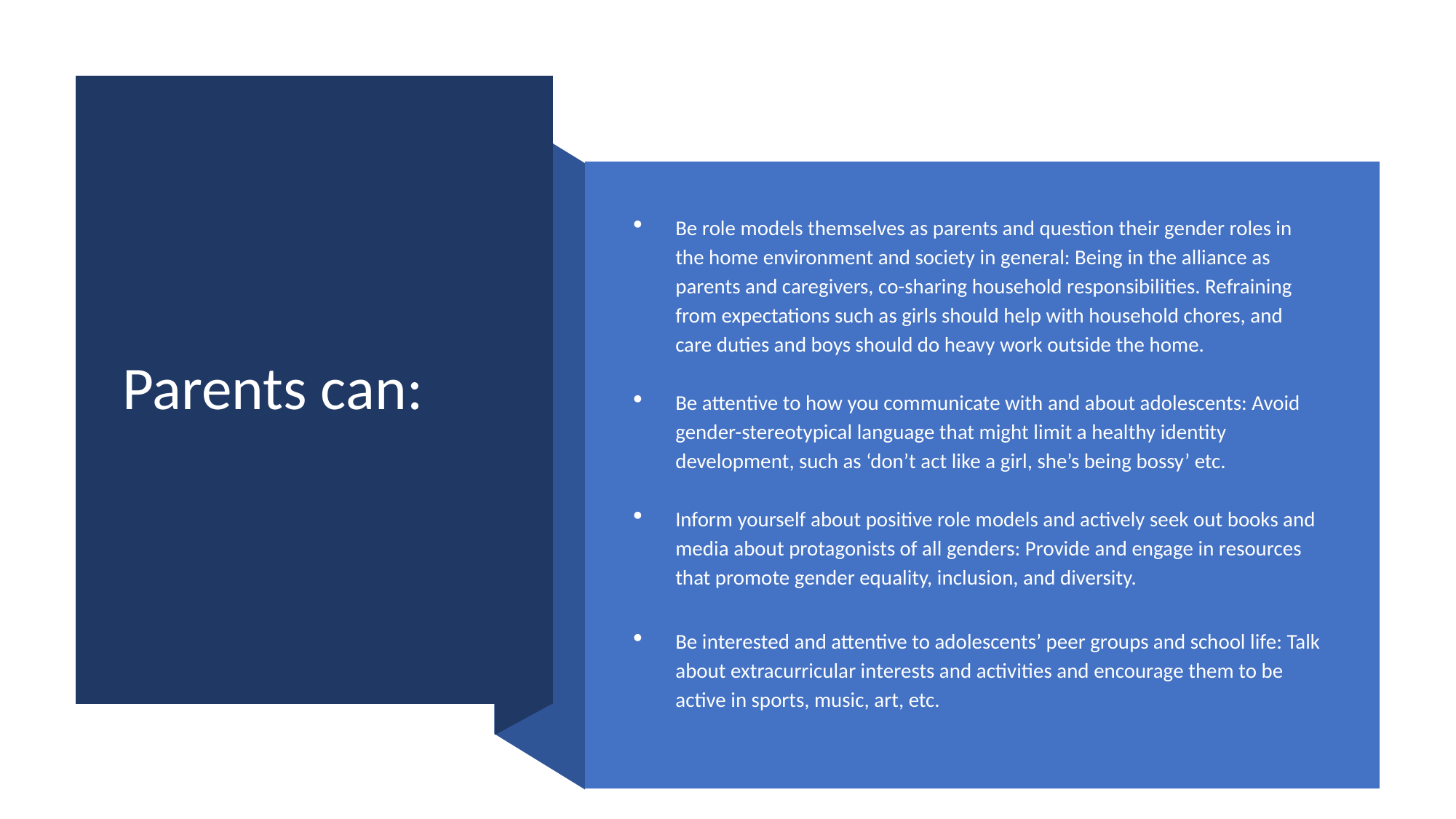

# Parents can:

Be role models themselves as parents and question their gender roles in the home environment and society in general: Being in the alliance as parents and caregivers, co-sharing household responsibilities. Refraining from expectations such as girls should help with household chores, and care duties and boys should do heavy work outside the home.

Be attentive to how you communicate with and about adolescents: Avoid gender-stereotypical language that might limit a healthy identity development, such as ‘don’t act like a girl, she’s being bossy’ etc.

Inform yourself about positive role models and actively seek out books and media about protagonists of all genders: Provide and engage in resources that promote gender equality, inclusion, and diversity.

Be interested and attentive to adolescents’ peer groups and school life: Talk about extracurricular interests and activities and encourage them to be active in sports, music, art, etc.